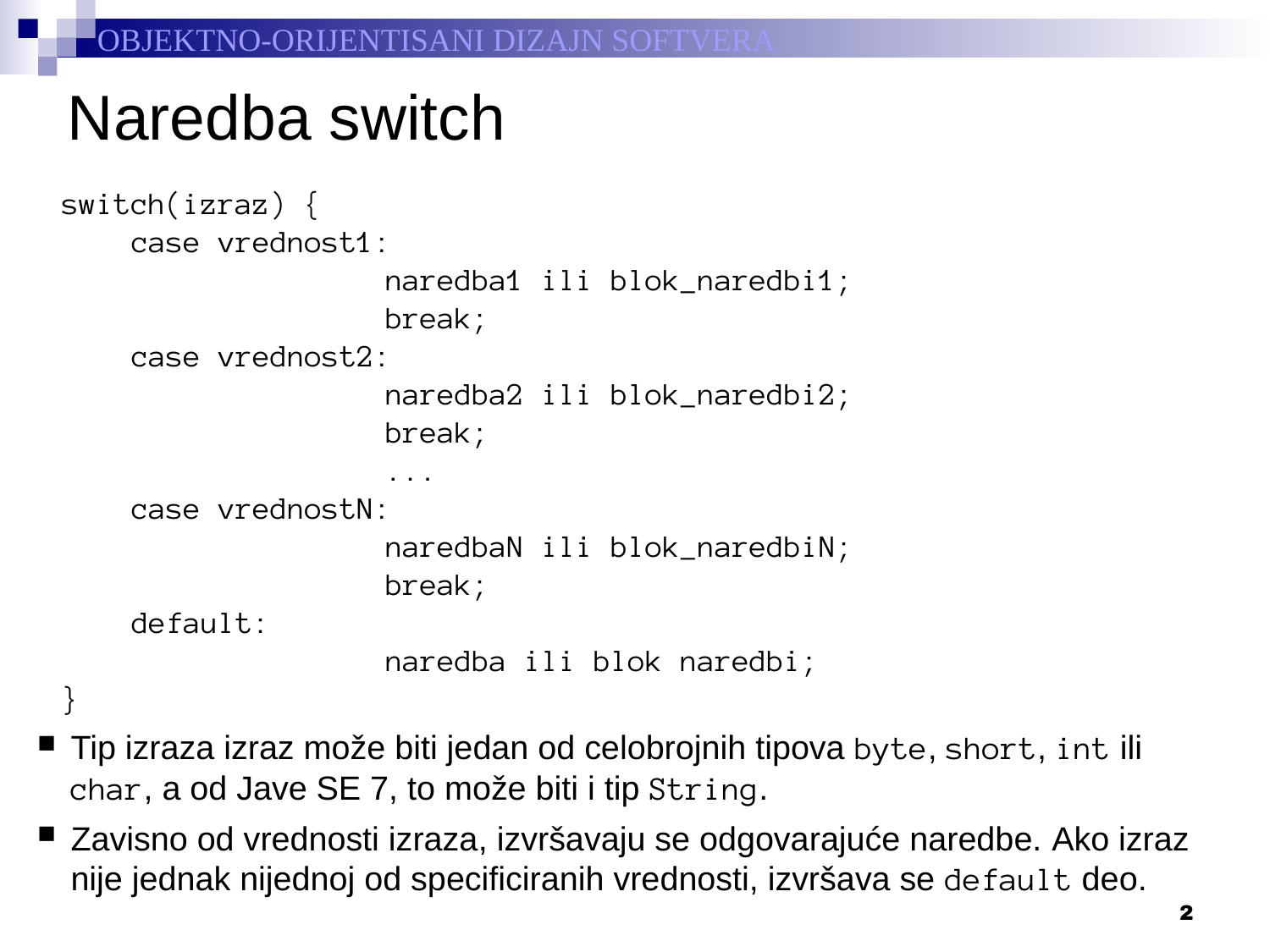

# Naredba switch
switch(izraz) {
case vrednost1:
		naredba1 ili blok_naredbi1;
		break;
case vrednost2:
		naredba2 ili blok_naredbi2;
		break;
		...
case vrednostN:
		naredbaN ili blok_naredbiN;
		break;
default:
		naredba ili blok naredbi;
}
Tip izraza izraz može biti jedan od celobrojnih tipova byte, short, int ili char, a od Jave SE 7, to može biti i tip String.
Zavisno od vrednosti izraza, izvršavaju se odgovarajuće naredbe. Ako izraz nije jednak nijednoj od specificiranih vrednosti, izvršava se default deo.
2